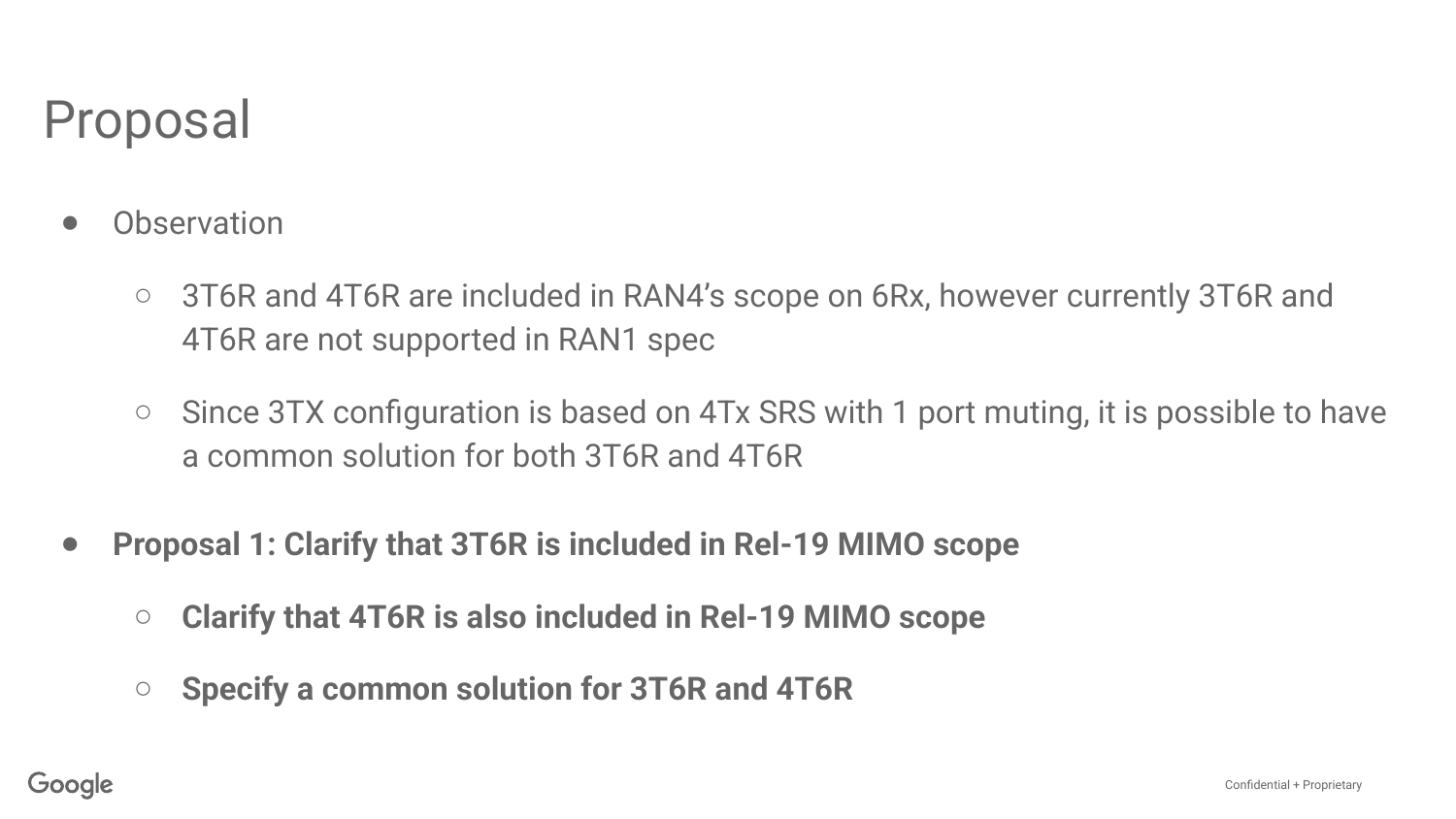

# Proposal
Observation
3T6R and 4T6R are included in RAN4’s scope on 6Rx, however currently 3T6R and 4T6R are not supported in RAN1 spec
Since 3TX configuration is based on 4Tx SRS with 1 port muting, it is possible to have a common solution for both 3T6R and 4T6R

Proposal 1: Clarify that 3T6R is included in Rel-19 MIMO scope
Clarify that 4T6R is also included in Rel-19 MIMO scope
Specify a common solution for 3T6R and 4T6R